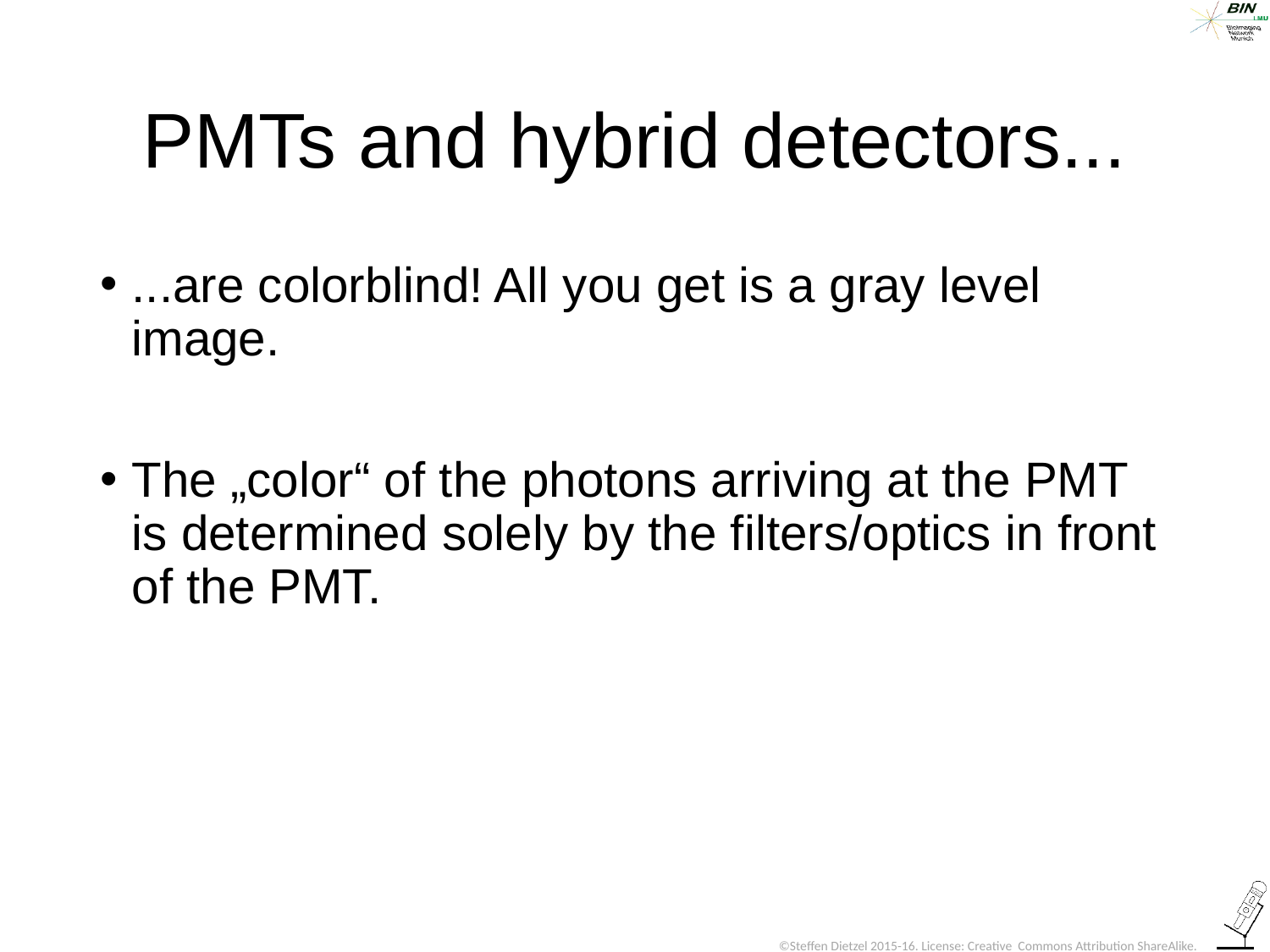

# PMTs and hybrid detectors...
...are colorblind! All you get is a gray level image.

The „color“ of the photons arriving at the PMT is determined solely by the filters/optics in front of the PMT.